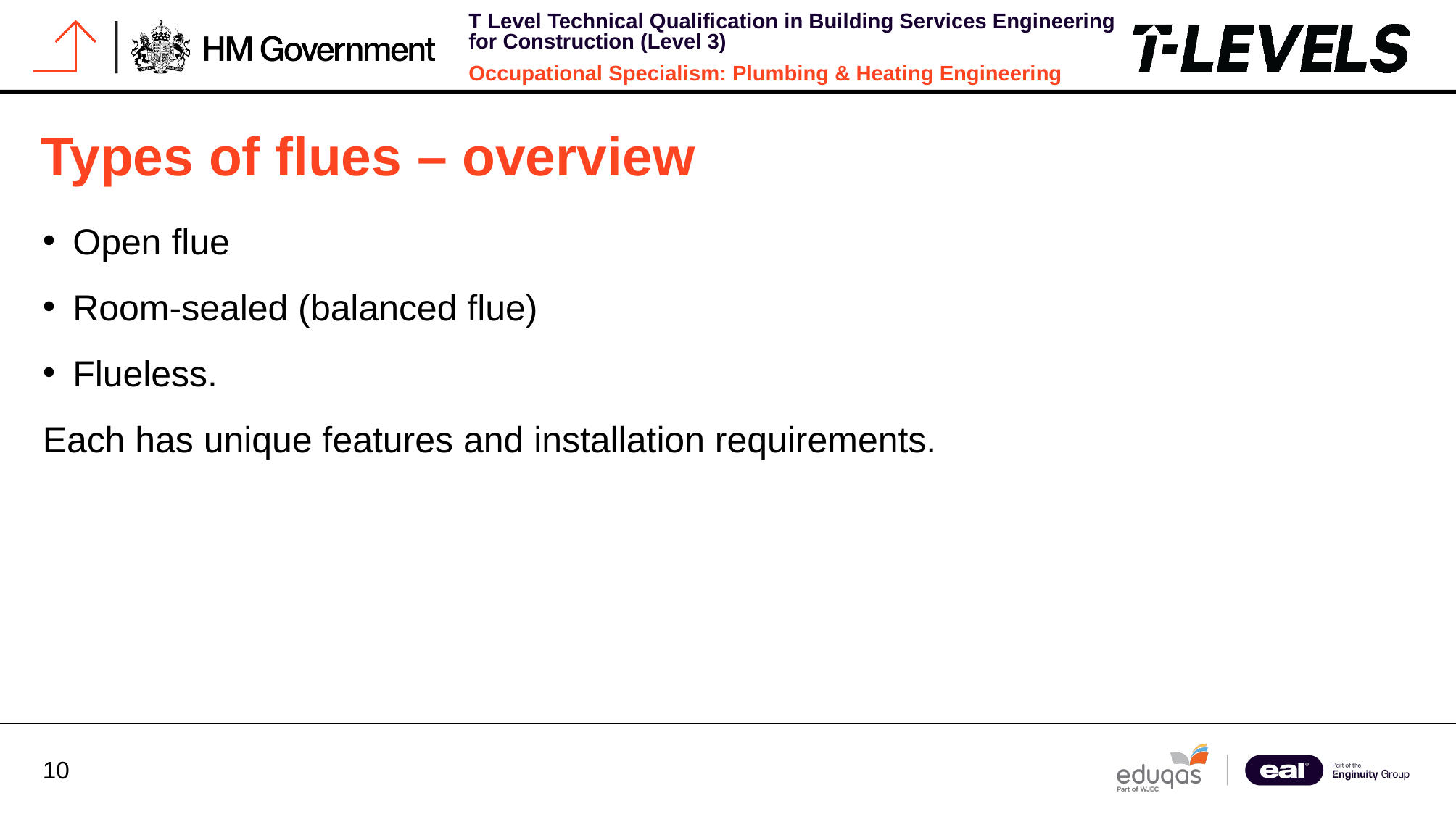

# Types of flues – overview
Open flue
Room-sealed (balanced flue)
Flueless.
Each has unique features and installation requirements.